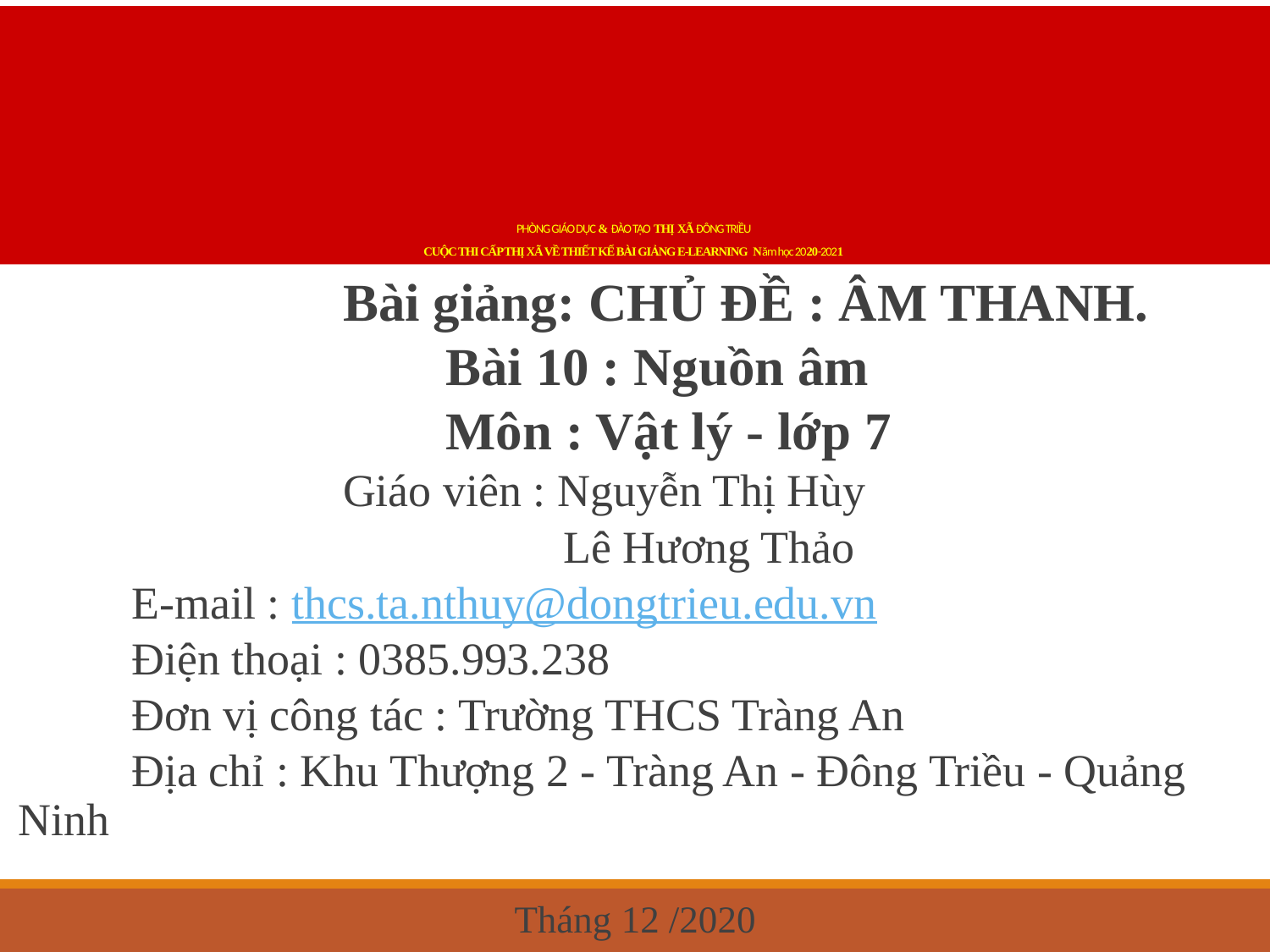

# PHÒNG GIÁO DỤC & ĐÀO TẠO THỊ XÃ ĐÔNG TRIỀU CUỘC THI CẤP THỊ XÃ VỀ THIẾT KẾ BÀI GIẢNG E-LEARNING  Năm học 2020-2021

Bài giảng: CHỦ ĐỀ : ÂM THANH.
Bài 10 : Nguồn âm
Môn : Vật lý - lớp 7
Giáo viên : Nguyễn Thị Hùy
              Lê Hương Thảo
E-mail : thcs.ta.nthuy@dongtrieu.edu.vn
Điện thoại : 0385.993.238
Đơn vị công tác : Trường THCS Tràng An
Địa chỉ : Khu Thượng 2 - Tràng An - Đông Triều - Quảng Ninh

Tháng 12 /2020